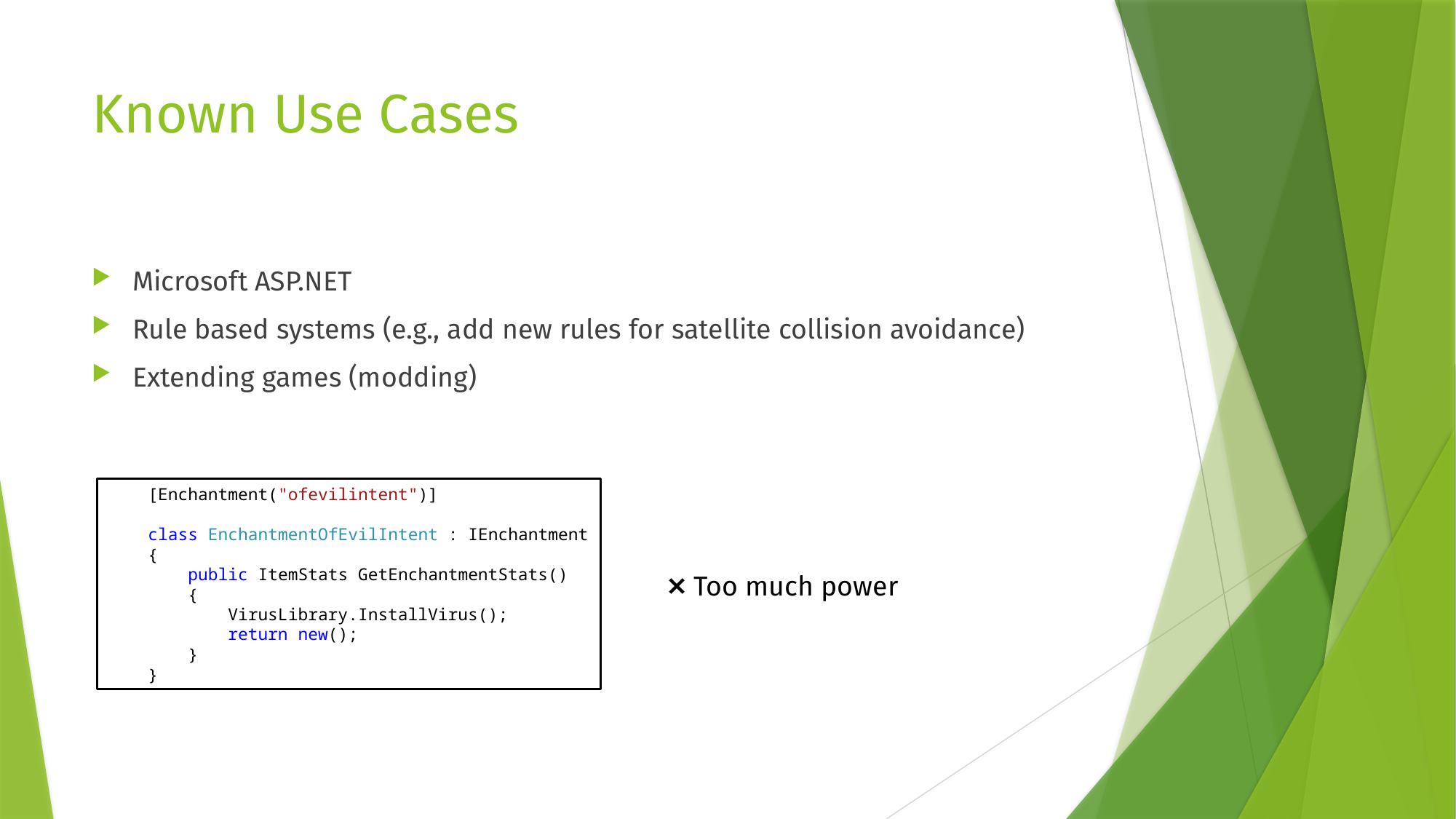

# Known Use Cases
Microsoft ASP.NET
Rule based systems (e.g., add new rules for satellite collision avoidance)
Extending games (modding)

    [Enchantment("ofevilintent")]

    class EnchantmentOfEvilIntent : IEnchantment
    {
        public ItemStats GetEnchantmentStats()
        {
            VirusLibrary.InstallVirus();
            return new();
        }
    }
❌ Too much power